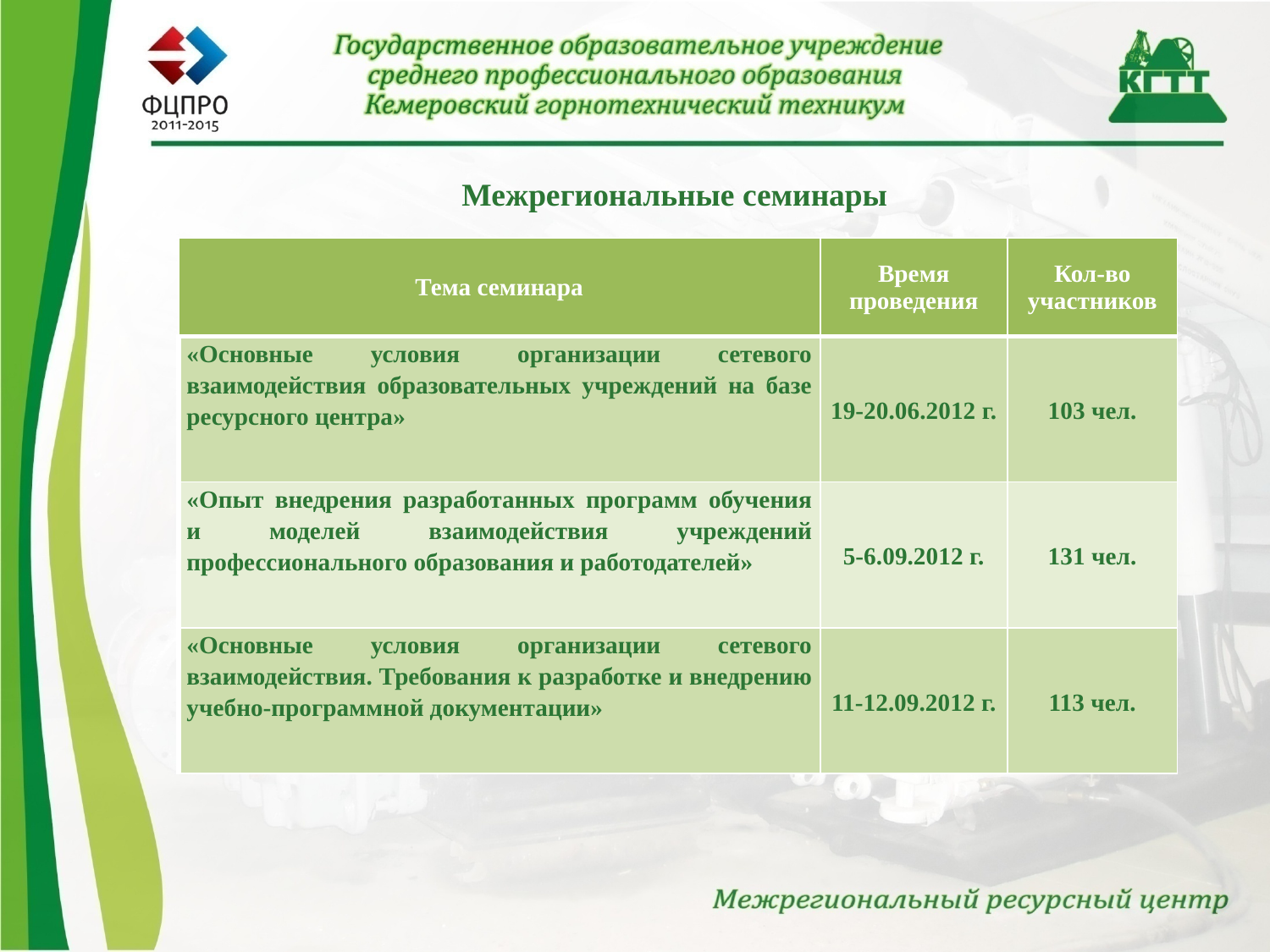

Межрегиональные семинары
| Тема семинара | Время проведения | Кол-во участников |
| --- | --- | --- |
| «Основные условия организации сетевого взаимодействия образовательных учреждений на базе ресурсного центра» | 19-20.06.2012 г. | 103 чел. |
| «Опыт внедрения разработанных программ обучения и моделей взаимодействия учреждений профессионального образования и работодателей» | 5-6.09.2012 г. | 131 чел. |
| «Основные условия организации сетевого взаимодействия. Требования к разработке и внедрению учебно-программной документации» | 11-12.09.2012 г. | 113 чел. |